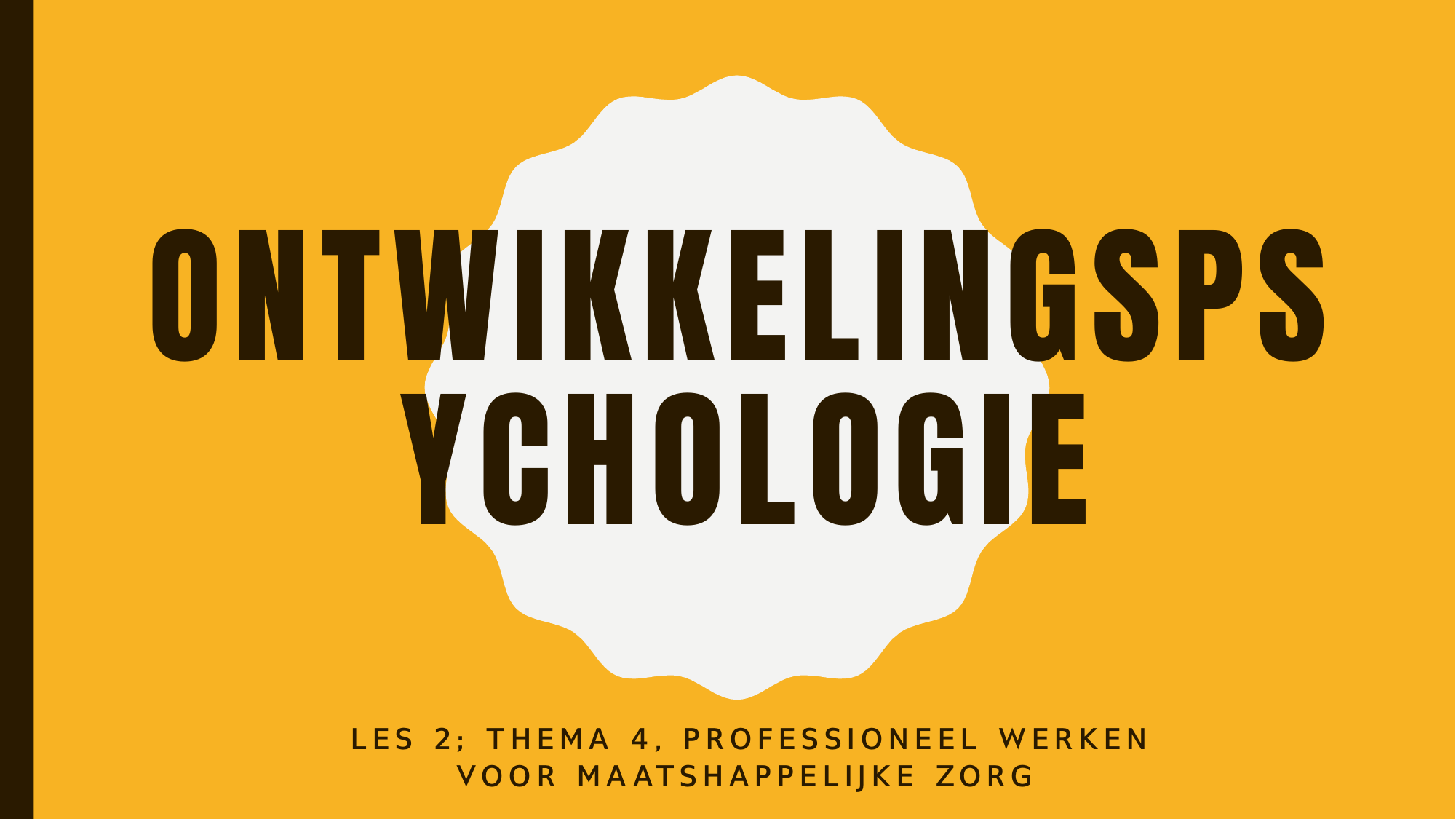

# Ontwikkelingspsychologie
 les 2; Thema 4, professioneel werken voor maatshappelijke zorg